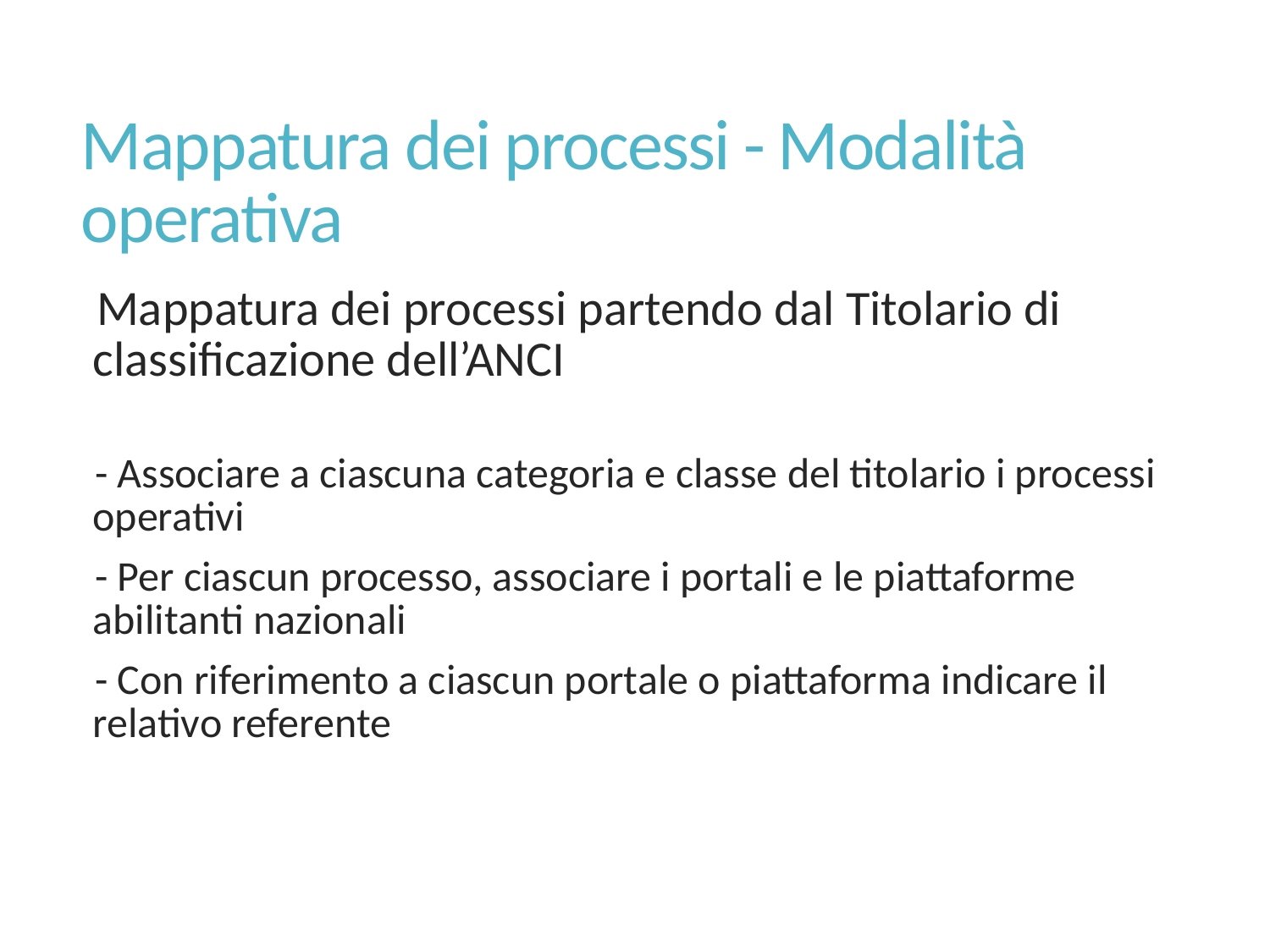

# Mappatura dei processi - Modalità operativa
Mappatura dei processi partendo dal Titolario di classificazione dell’ANCI

- Associare a ciascuna categoria e classe del titolario i processi operativi
- Per ciascun processo, associare i portali e le piattaforme abilitanti nazionali
- Con riferimento a ciascun portale o piattaforma indicare il relativo referente